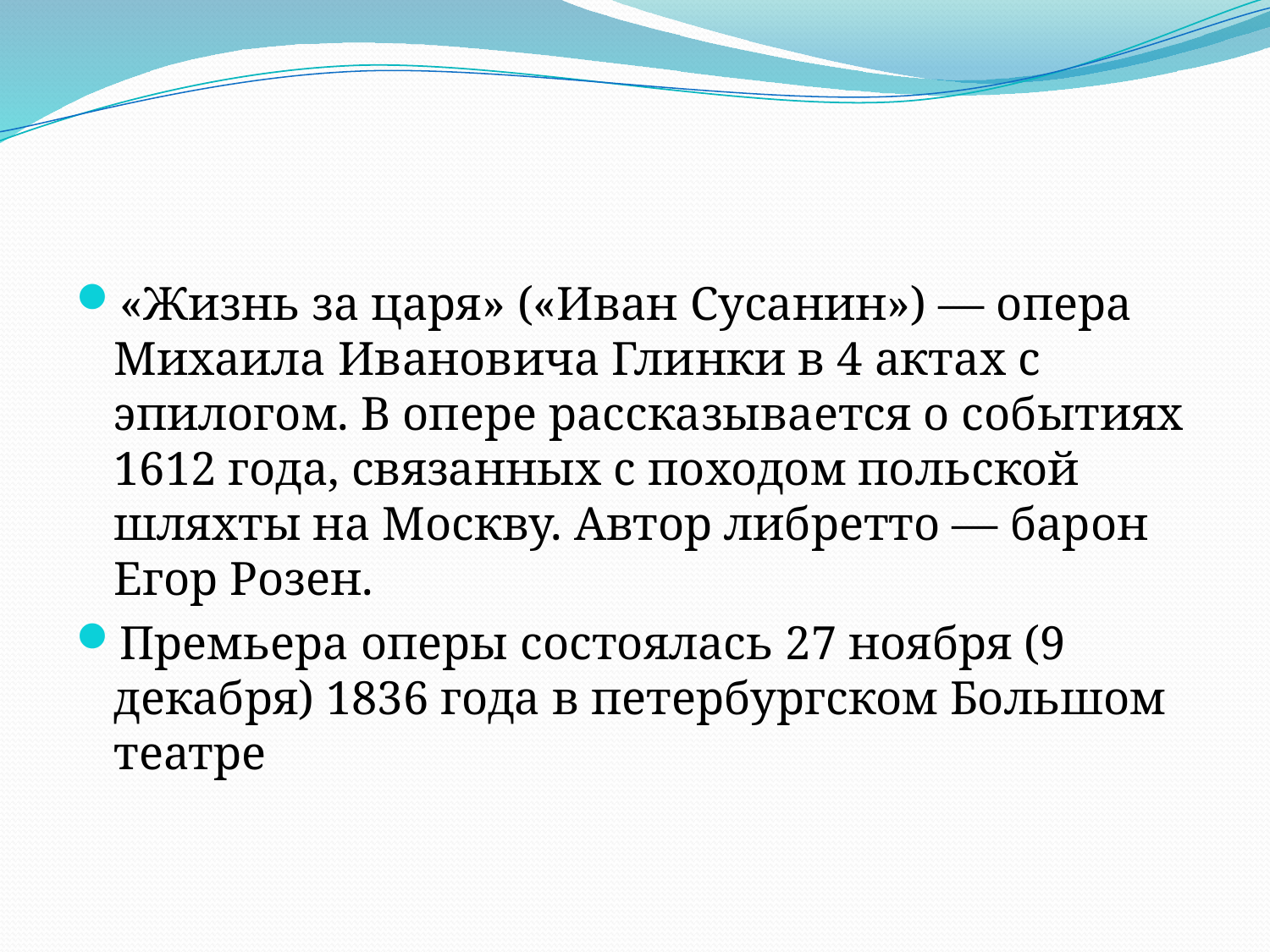

#
«Жизнь за царя» («Иван Сусанин») — опера Михаила Ивановича Глинки в 4 актах с эпилогом. В опере рассказывается о событиях 1612 года, связанных с походом польской шляхты на Москву. Автор либретто — барон Егор Розен.
Премьера оперы состоялась 27 ноября (9 декабря) 1836 года в петербургском Большом театре